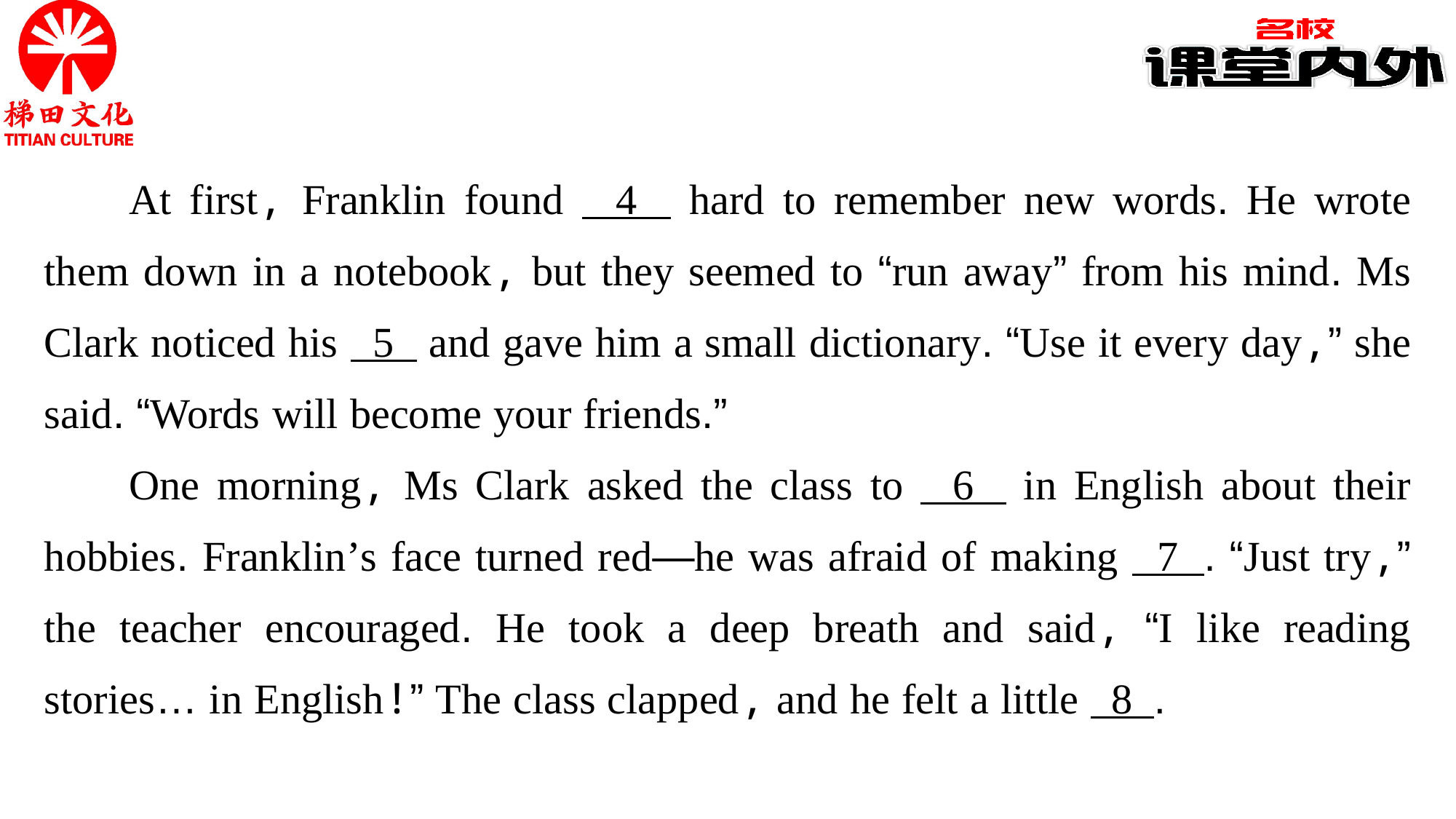

At first, Franklin found   4   hard to remember new words. He wrote them down in a notebook, but they seemed to “run away” from his mind. Ms Clark noticed his   5   and gave him a small dictionary. “Use it every day,” she said. “Words will become your friends.”
One morning, Ms Clark asked the class to   6   in English about their hobbies. Franklin’s face turned red—he was afraid of making   7  . “Just try,” the teacher encouraged. He took a deep breath and said, “I like reading stories… in English!” The class clapped, and he felt a little   8  .